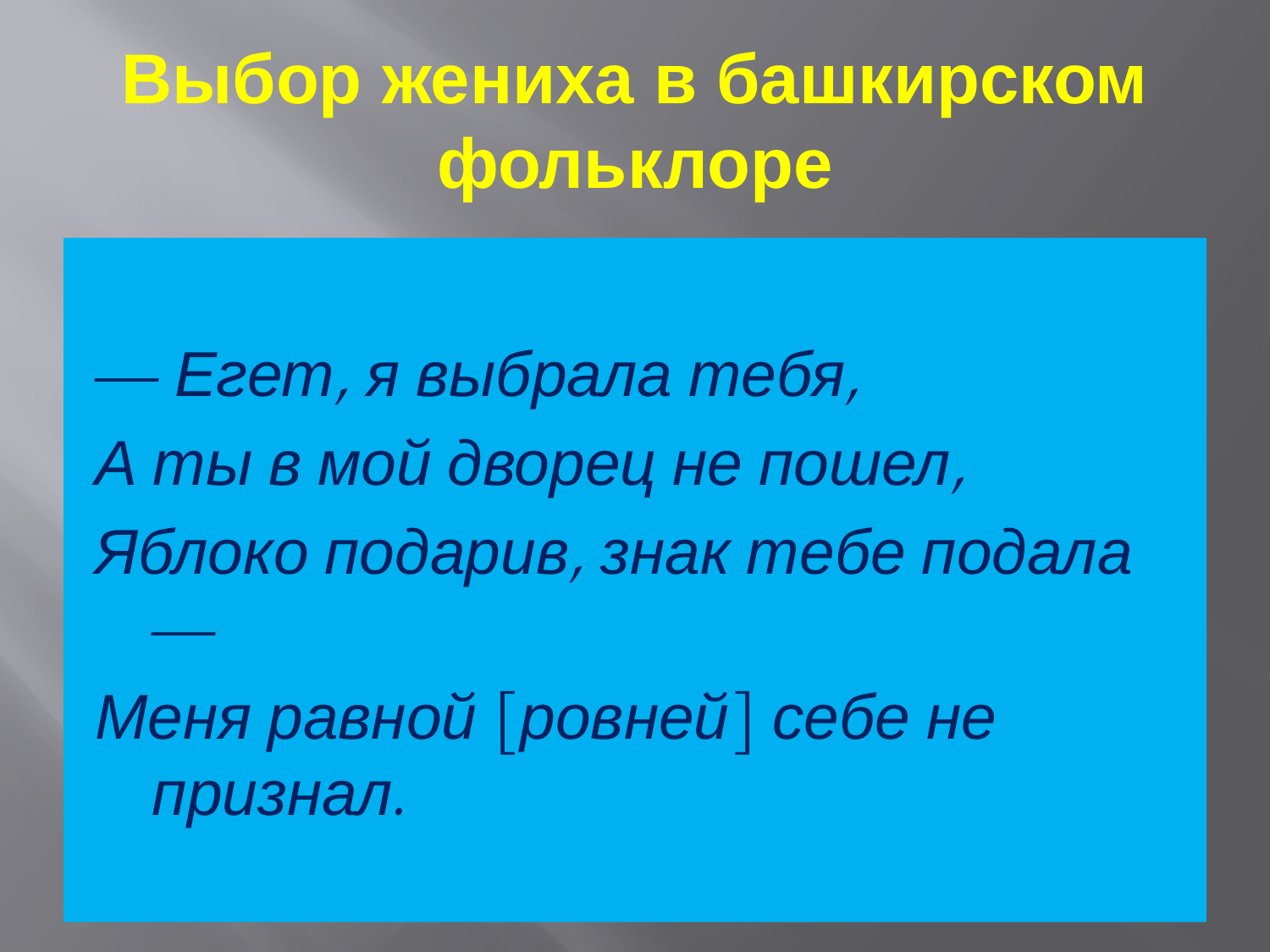

# Выбор жениха в башкирском фольклоре

— Егет, я выбрала тебя,
А ты в мой дворец не пошел,
Яблоко подарив, знак тебе подала —
Меня равной [ровней] себе не признал.